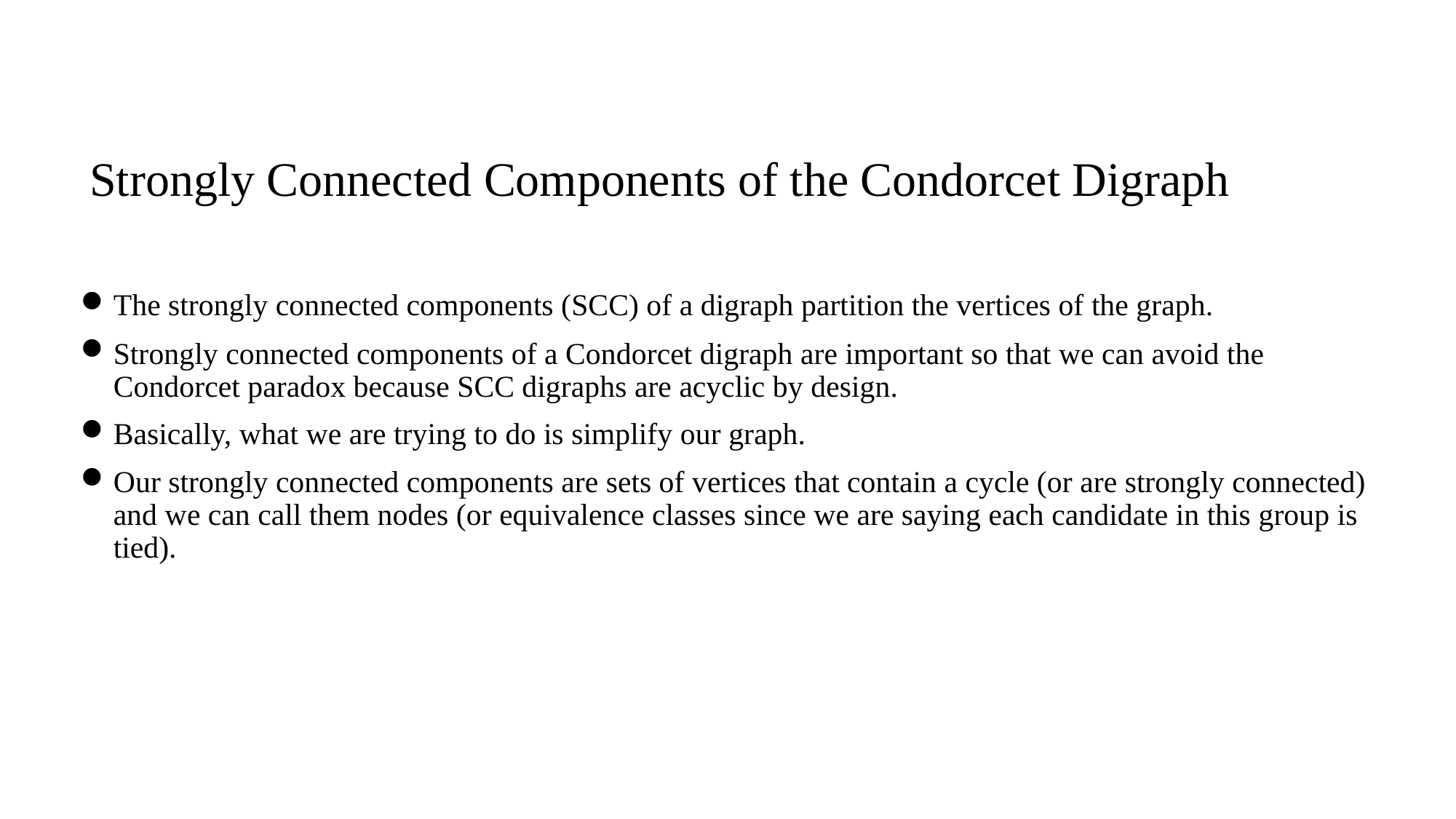

# Strongly Connected Components of the Condorcet Digraph
The strongly connected components (SCC) of a digraph partition the vertices of the graph.
Strongly connected components of a Condorcet digraph are important so that we can avoid the Condorcet paradox because SCC digraphs are acyclic by design.
Basically, what we are trying to do is simplify our graph.
Our strongly connected components are sets of vertices that contain a cycle (or are strongly connected) and we can call them nodes (or equivalence classes since we are saying each candidate in this group is tied).